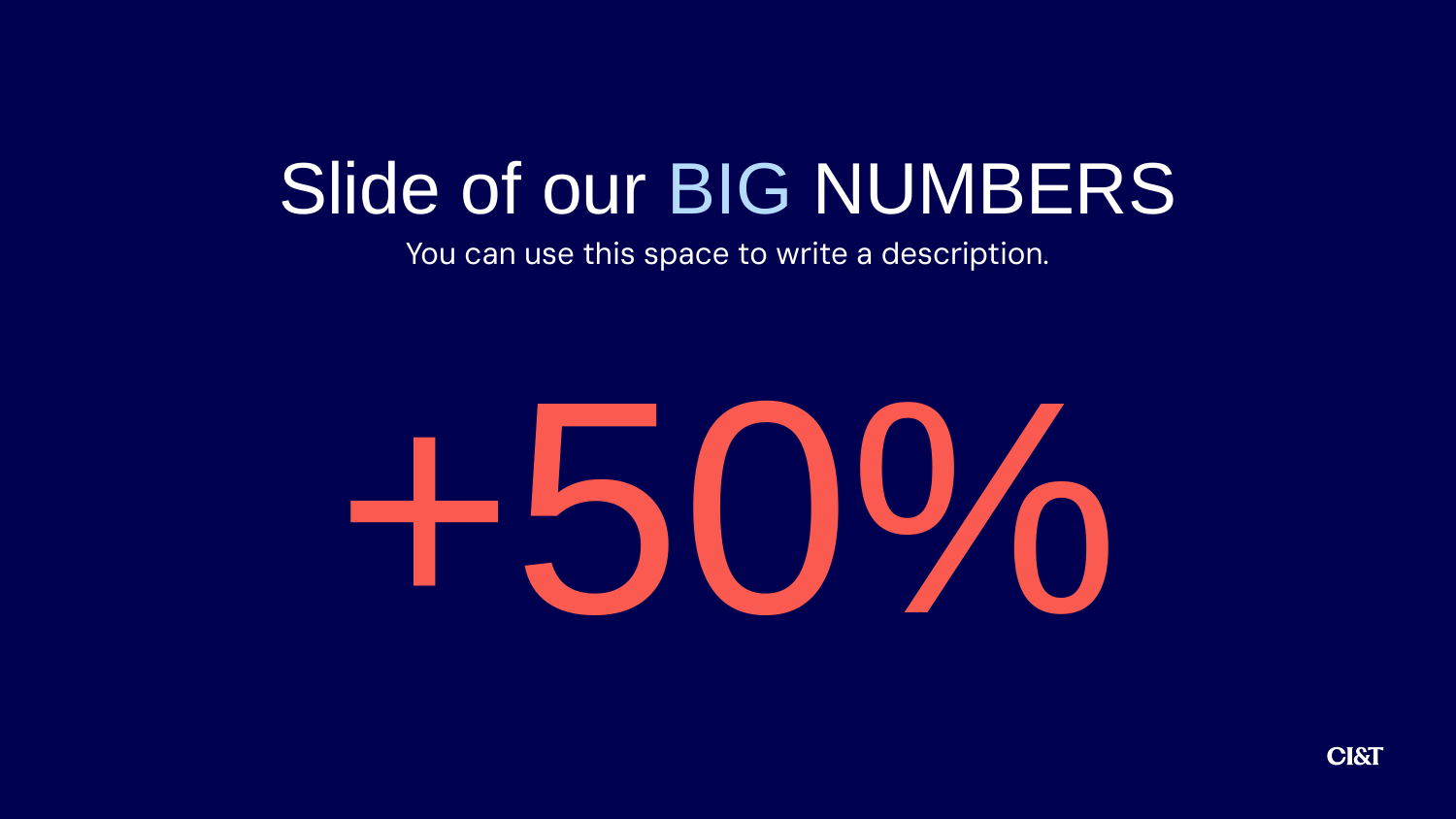

Slide of our BIG NUMBERS
You can use this space to write a description.
+50%